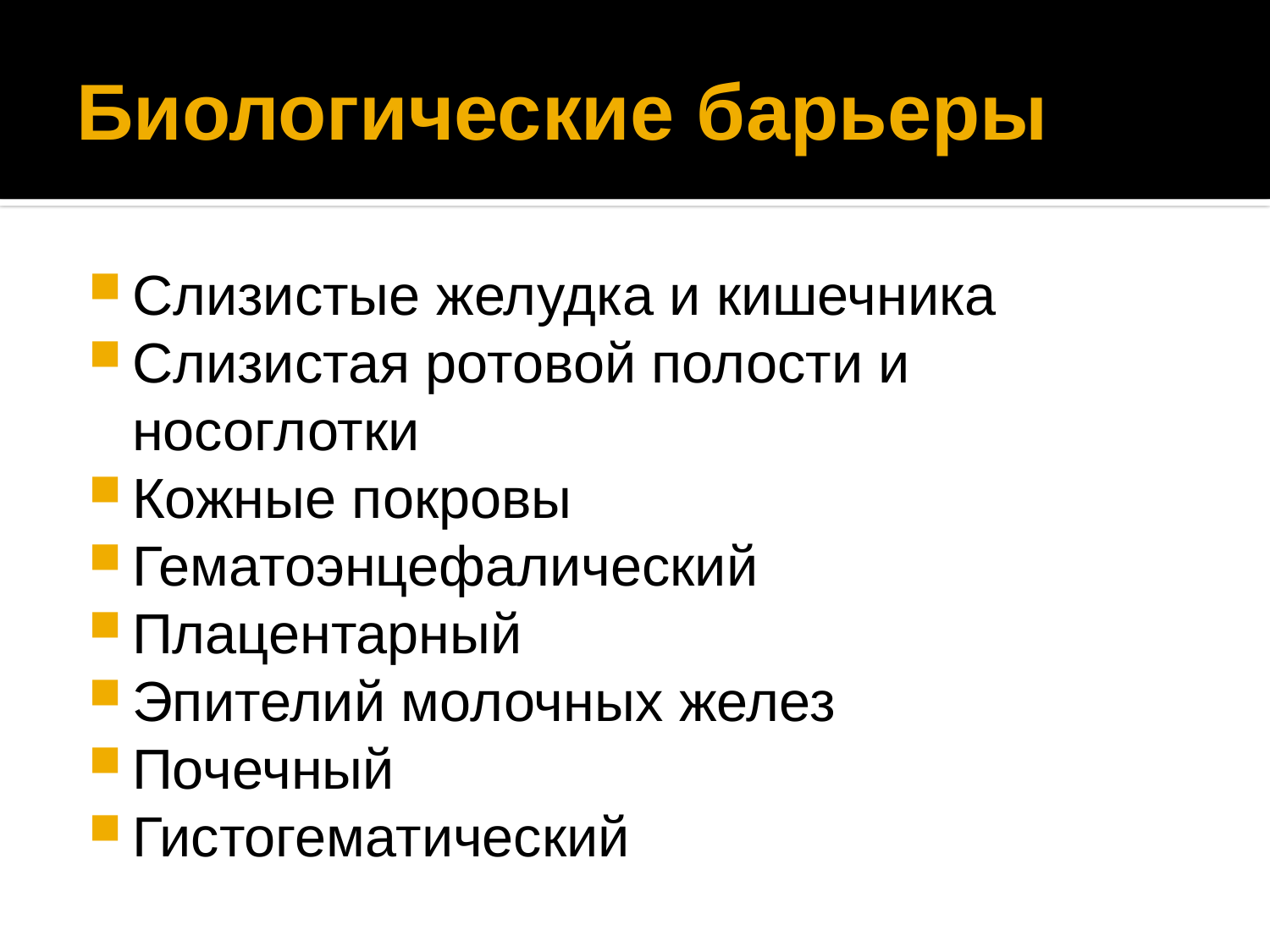

# Биологические барьеры
Слизистые желудка и кишечника
Слизистая ротовой полости и носоглотки
Кожные покровы
Гематоэнцефалический
Плацентарный
Эпителий молочных желез
Почечный
Гистогематический